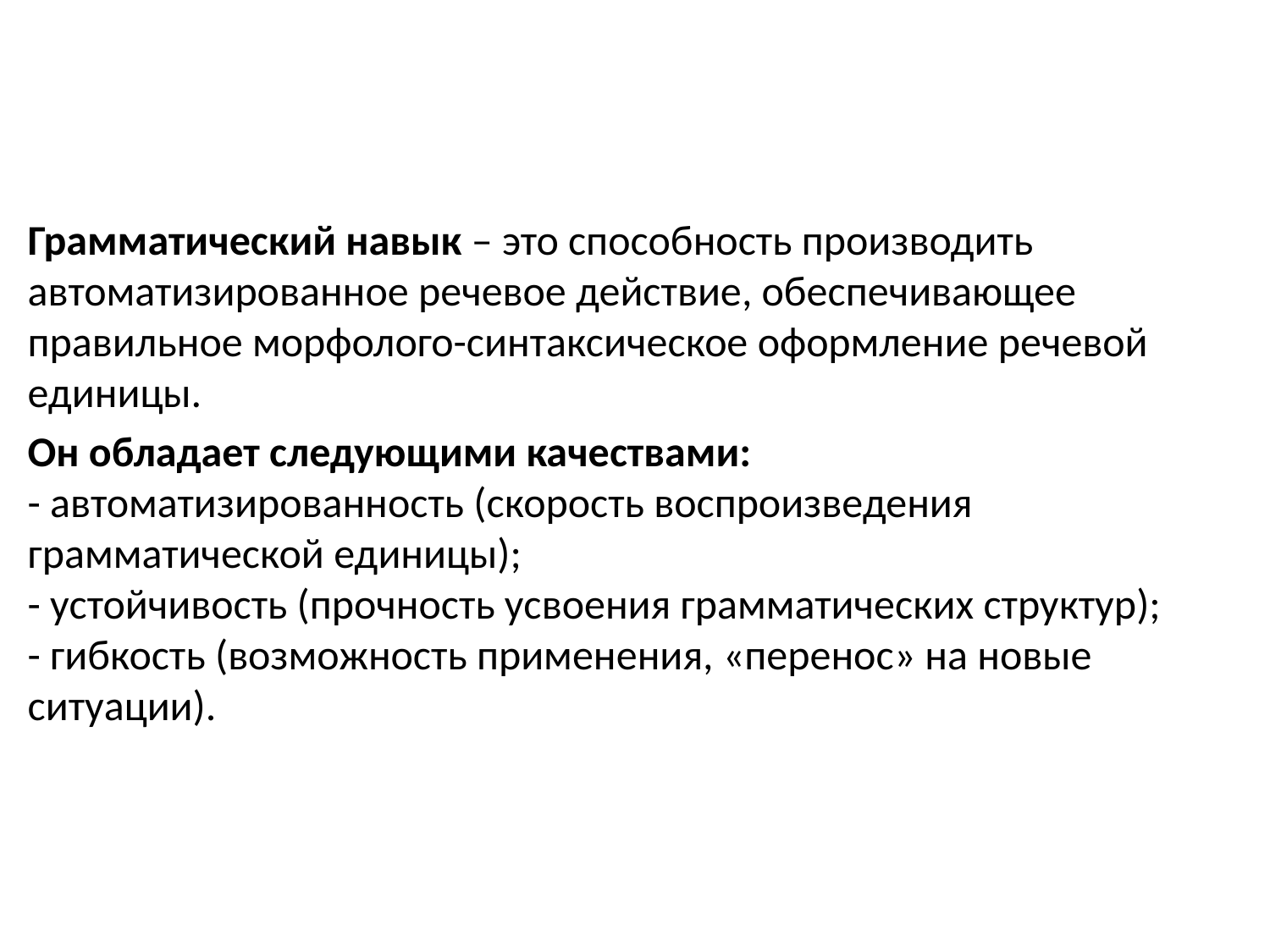

#
Грамматический навык – это способность производить автоматизированное речевое действие, обеспечивающее правильное морфолого-синтаксическое оформление речевой единицы.
Он обладает следующими качествами:
- автоматизированность (скорость воспроизведения грамматической единицы);
- устойчивость (прочность усвоения грамматических структур);
- гибкость (возможность применения, «перенос» на новые ситуации).